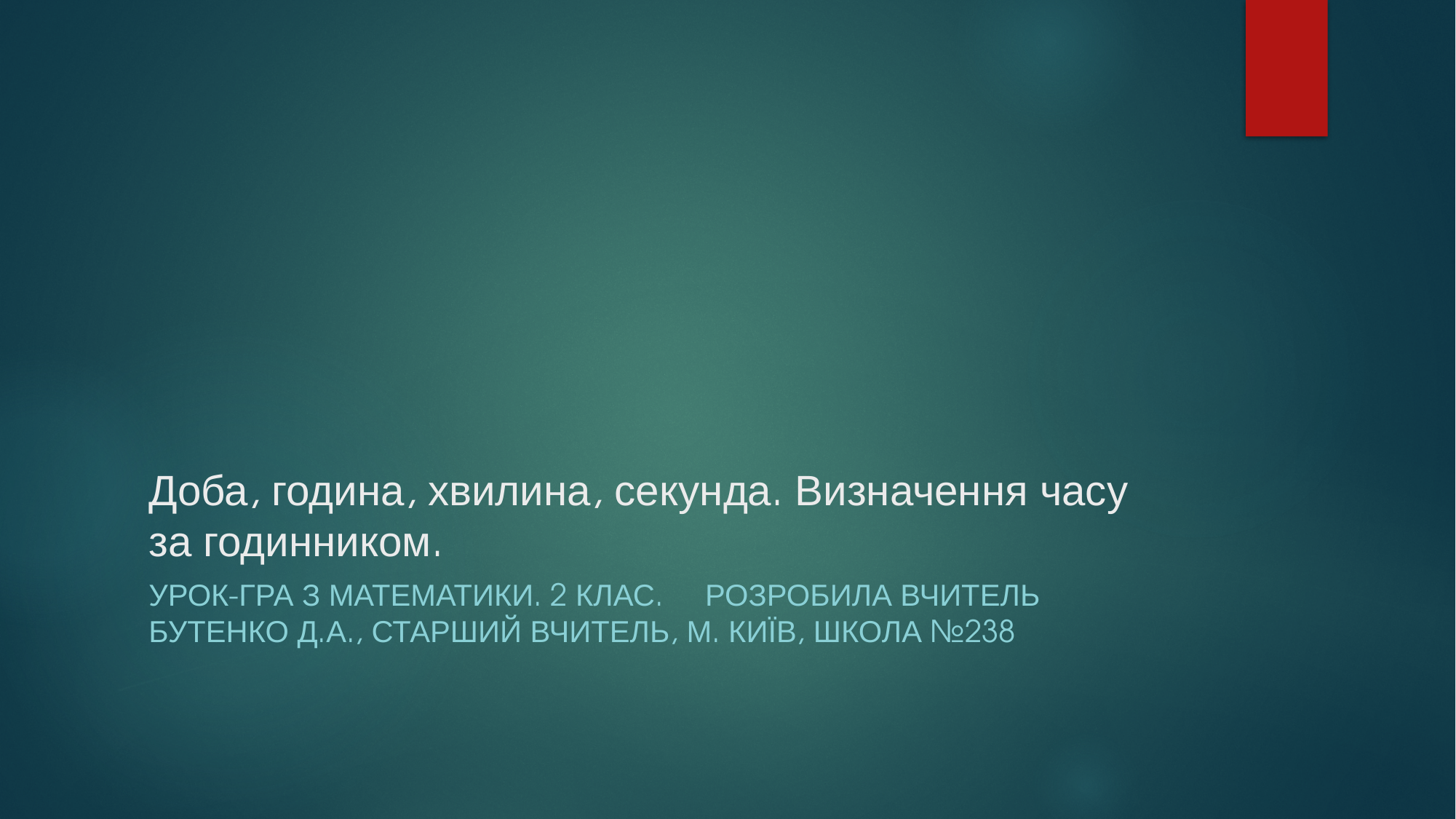

# Доба, година, хвилина, секунда. Визначення часу за годинником.
Урок-гра з математики. 2 клас.     Розробила вчитель Бутенко Д.А., старший вчитель, м. київ, школа №238